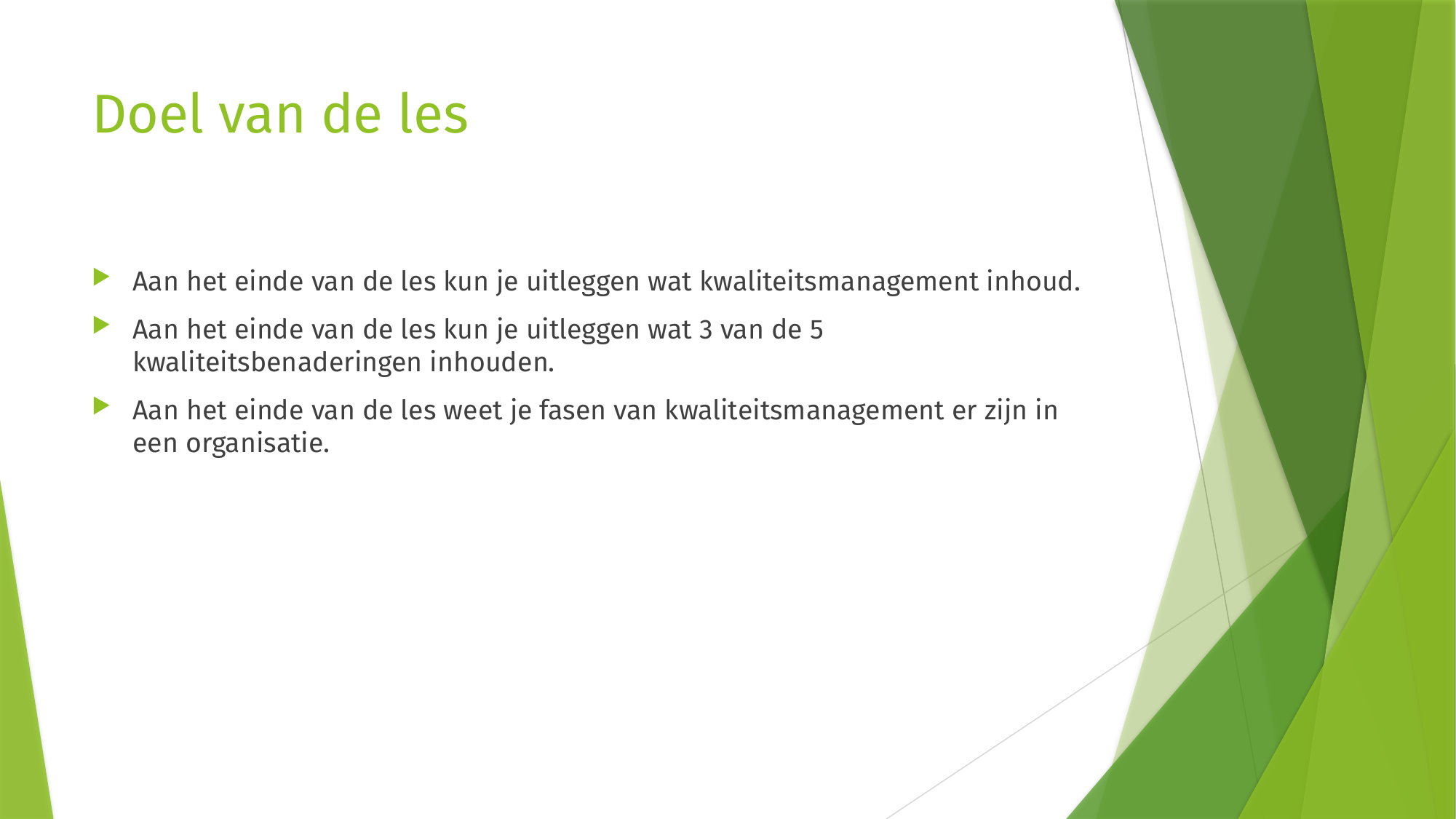

# Doel van de les
Aan het einde van de les kun je uitleggen wat kwaliteitsmanagement inhoud.
Aan het einde van de les kun je uitleggen wat 3 van de 5  kwaliteitsbenaderingen inhouden.
Aan het einde van de les weet je fasen van kwaliteitsmanagement er zijn in een organisatie.